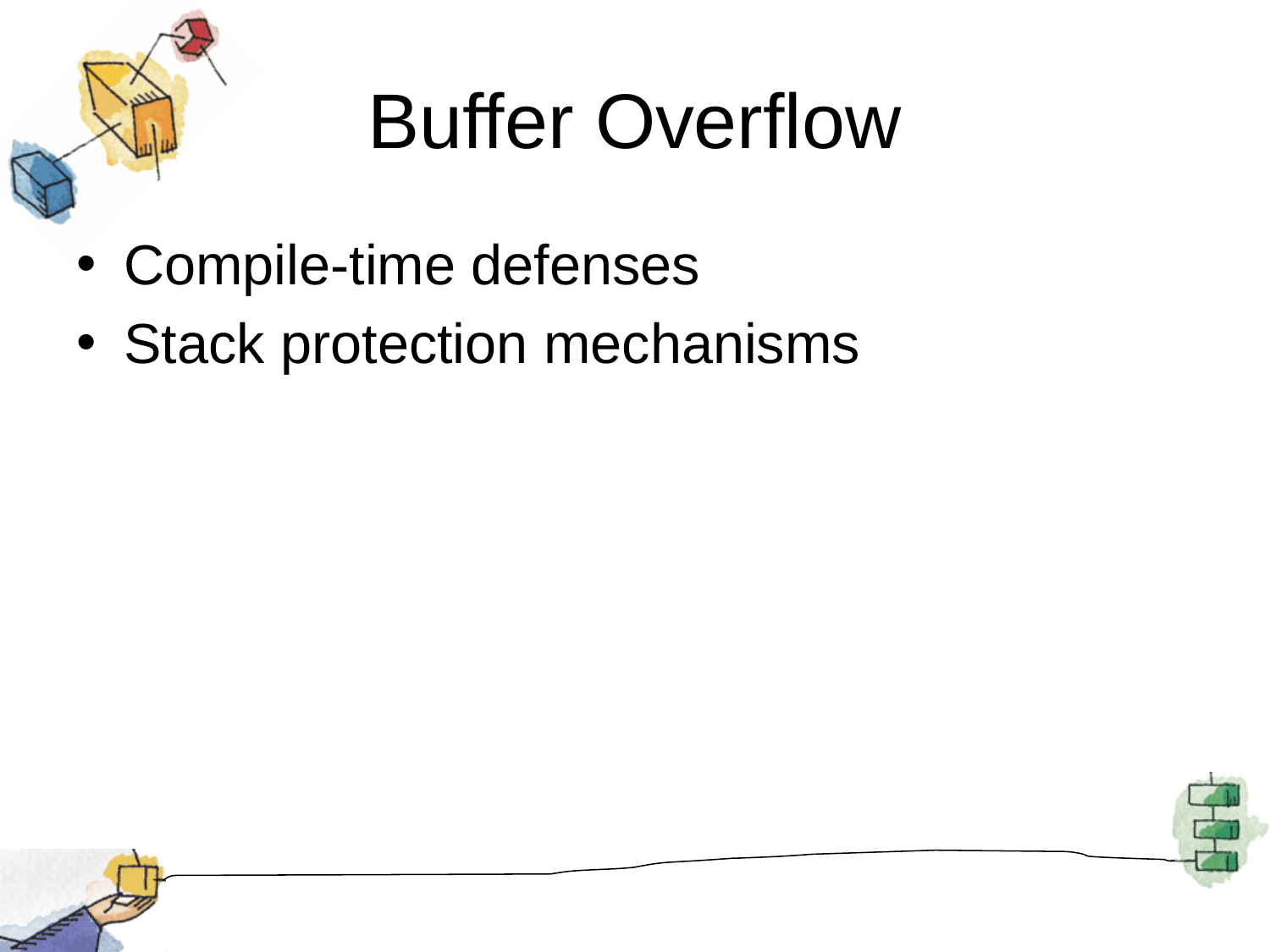

# Buffer Overflow
Compile-time defenses
Stack protection mechanisms